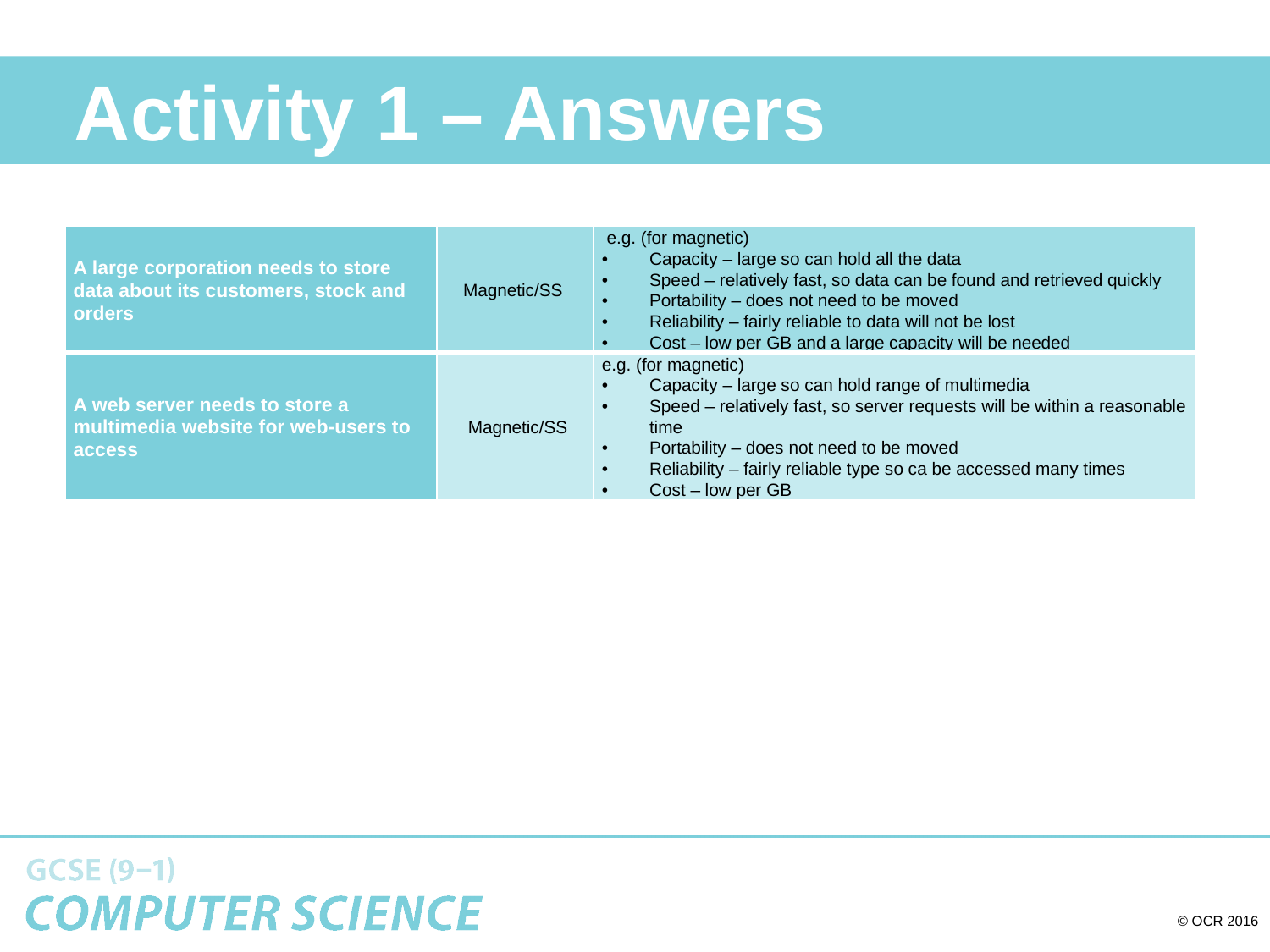

# Activity 1 – Answers
| A large corporation needs to store data about its customers, stock and orders | Magnetic/SS | e.g. (for magnetic) Capacity – large so can hold all the data Speed – relatively fast, so data can be found and retrieved quickly Portability – does not need to be moved Reliability – fairly reliable to data will not be lost Cost – low per GB and a large capacity will be needed |
| --- | --- | --- |
| A web server needs to store a multimedia website for web-users to access | Magnetic/SS | e.g. (for magnetic) Capacity – large so can hold range of multimedia Speed – relatively fast, so server requests will be within a reasonable time Portability – does not need to be moved Reliability – fairly reliable type so ca be accessed many times Cost – low per GB |